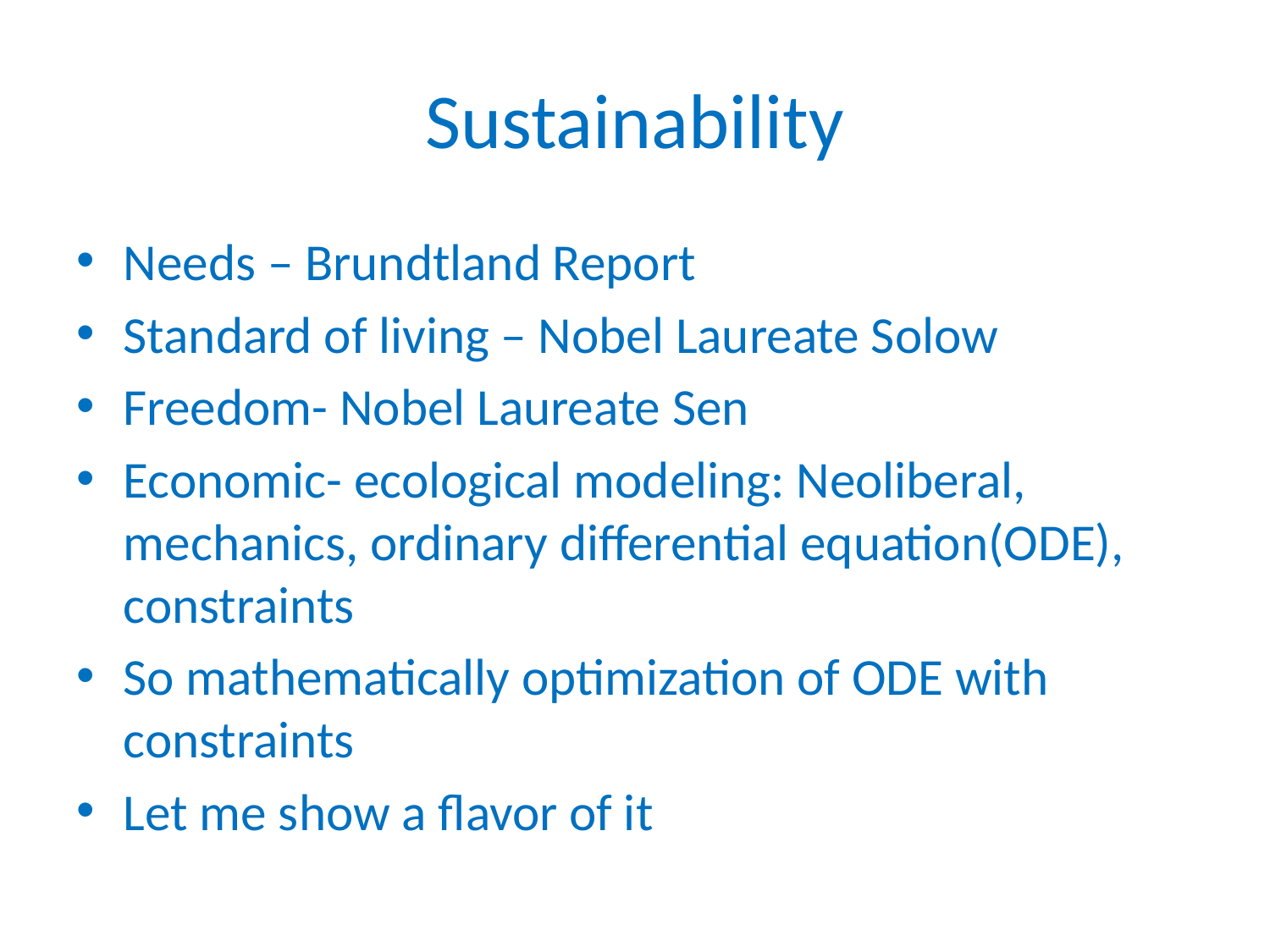

# Sustainability
Needs – Brundtland Report
Standard of living – Nobel Laureate Solow
Freedom- Nobel Laureate Sen
Economic- ecological modeling: Neoliberal, mechanics, ordinary differential equation(ODE), constraints
So mathematically optimization of ODE with constraints
Let me show a flavor of it